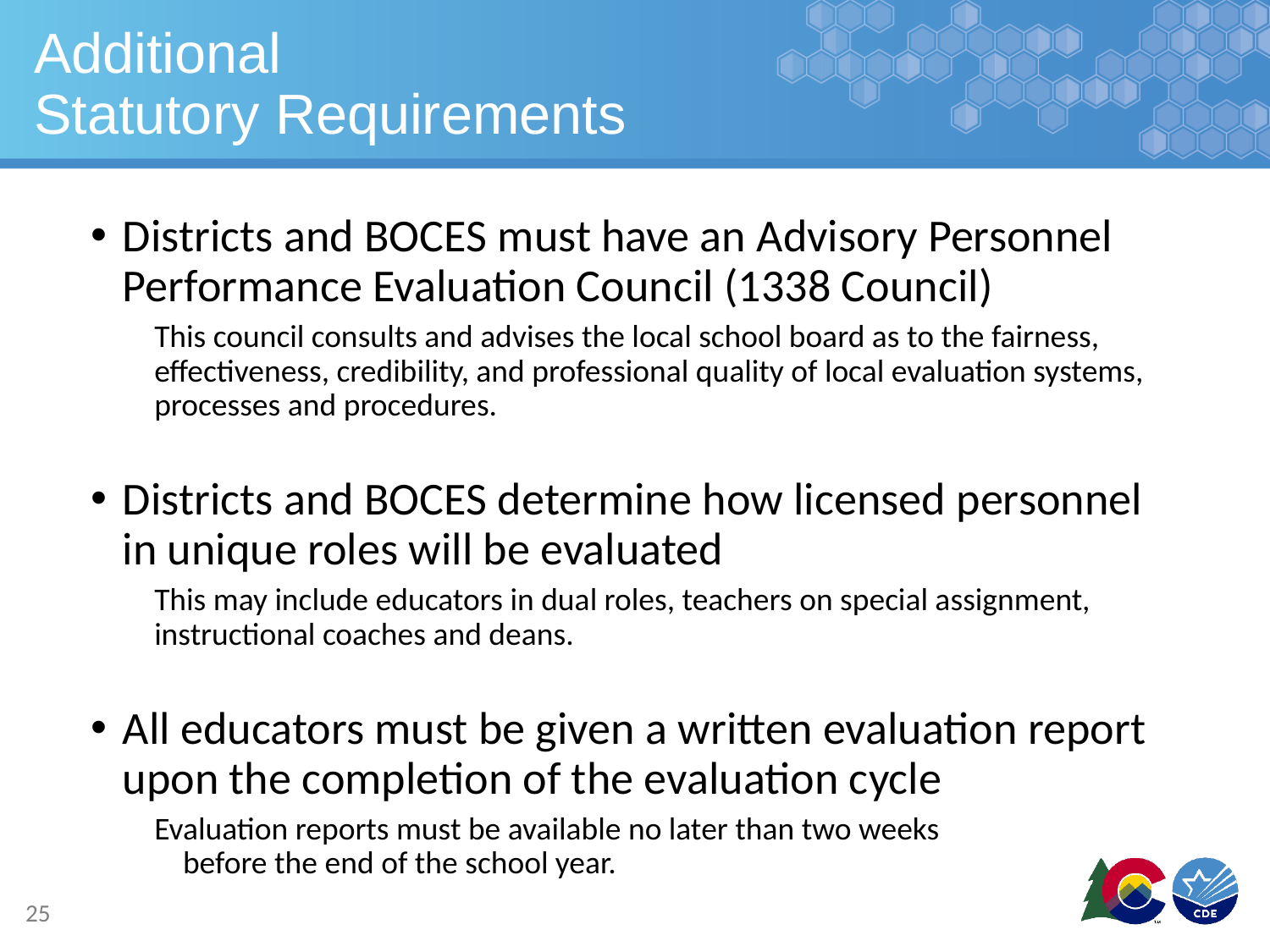

# Additional Statutory Requirements
Districts and BOCES must have an Advisory Personnel Performance Evaluation Council (1338 Council)
This council consults and advises the local school board as to the fairness, effectiveness, credibility, and professional quality of local evaluation systems, processes and procedures.
Districts and BOCES determine how licensed personnel in unique roles will be evaluated
This may include educators in dual roles, teachers on special assignment, instructional coaches and deans.
All educators must be given a written evaluation report upon the completion of the evaluation cycle
Evaluation reports must be available no later than two weeks                                      before the end of the school year.

25